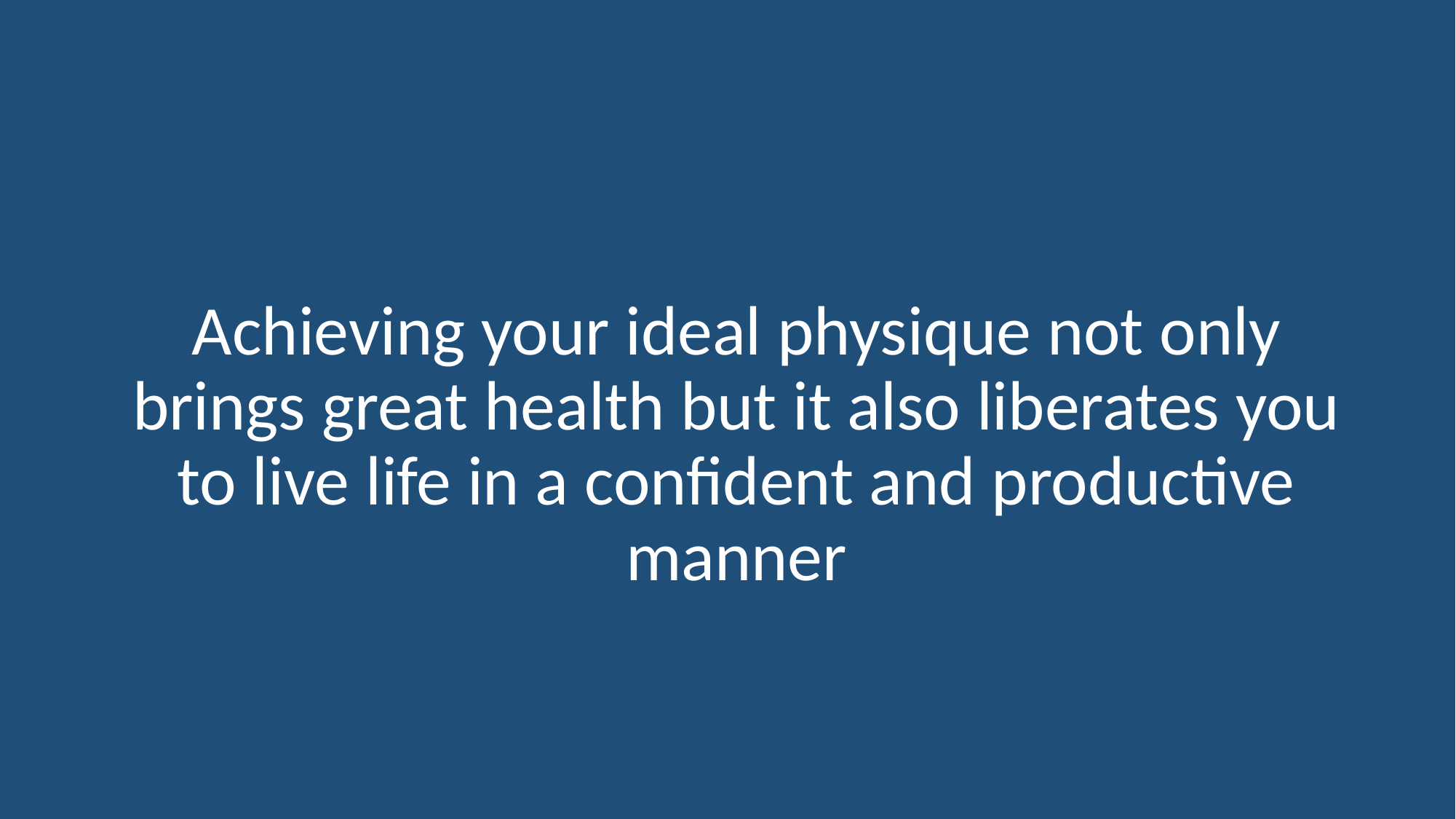

Achieving your ideal physique not only brings great health but it also liberates you to live life in a confident and productive manner